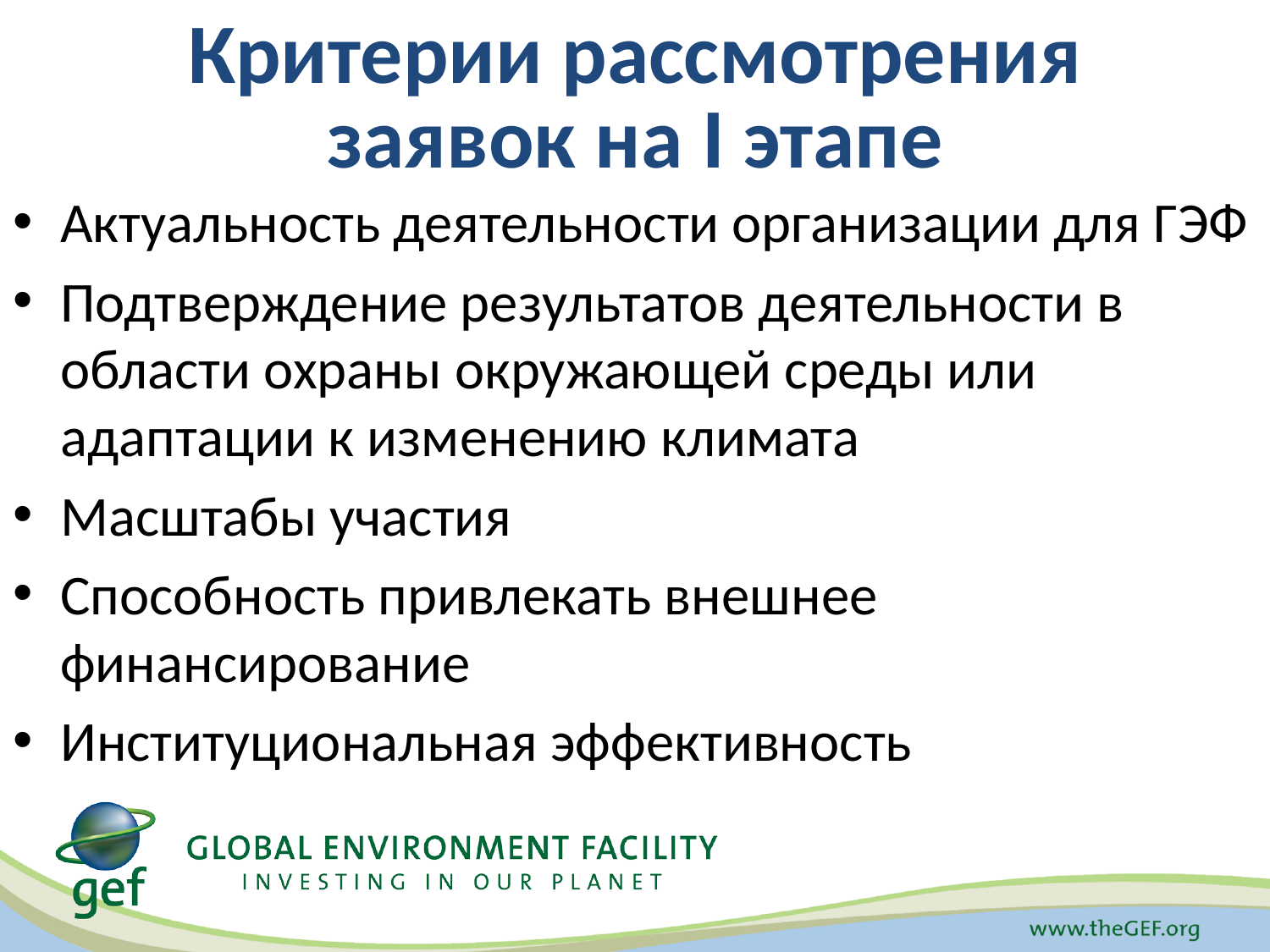

# Критерии рассмотрения заявок на I этапе
Актуальность деятельности организации для ГЭФ
Подтверждение результатов деятельности в области охраны окружающей среды или адаптации к изменению климата
Масштабы участия
Способность привлекать внешнее финансирование
Институциональная эффективность